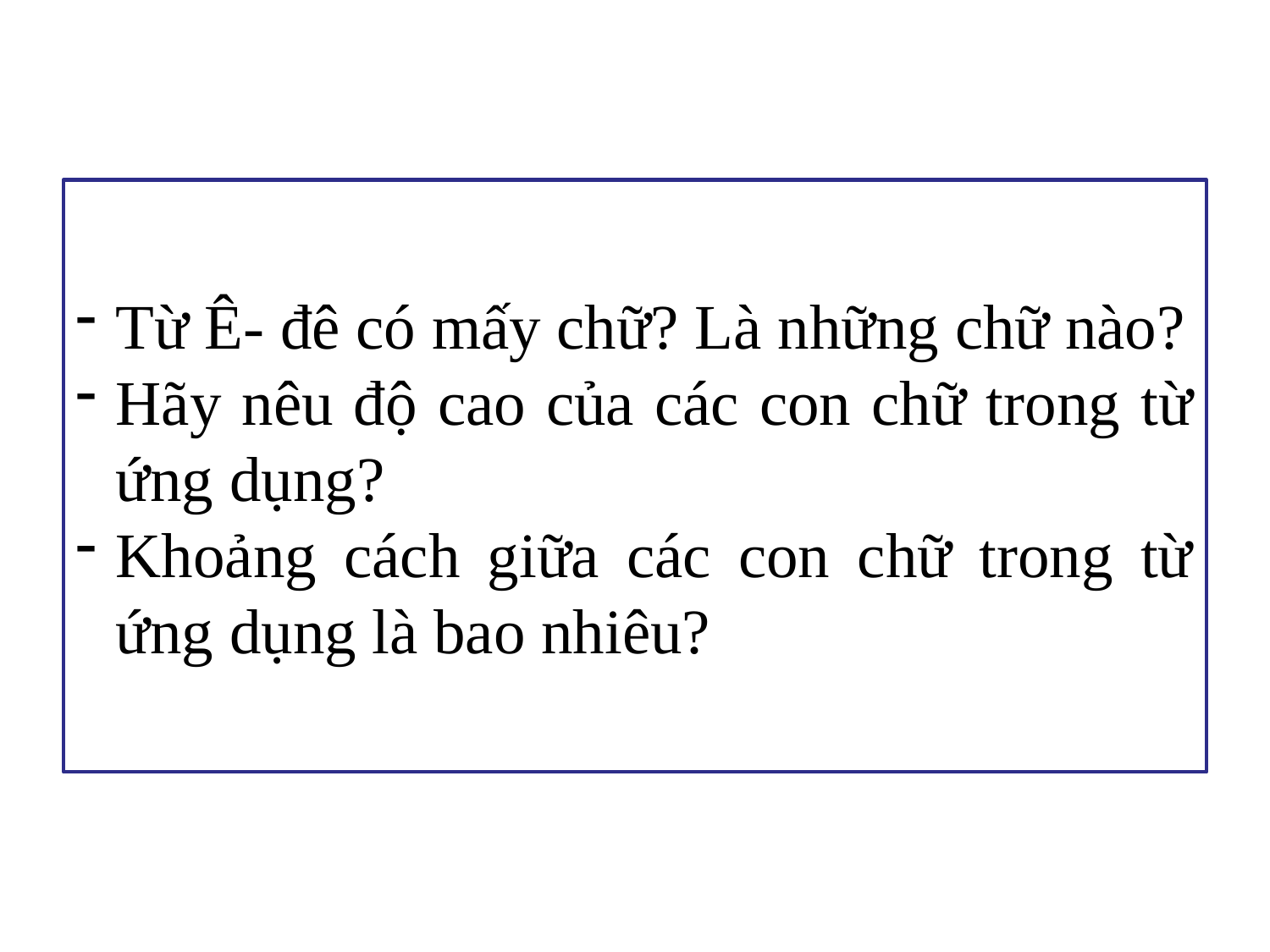

Từ Ê- đê có mấy chữ? Là những chữ nào?
Hãy nêu độ cao của các con chữ trong từ ứng dụng?
Khoảng cách giữa các con chữ trong từ ứng dụng là bao nhiêu?